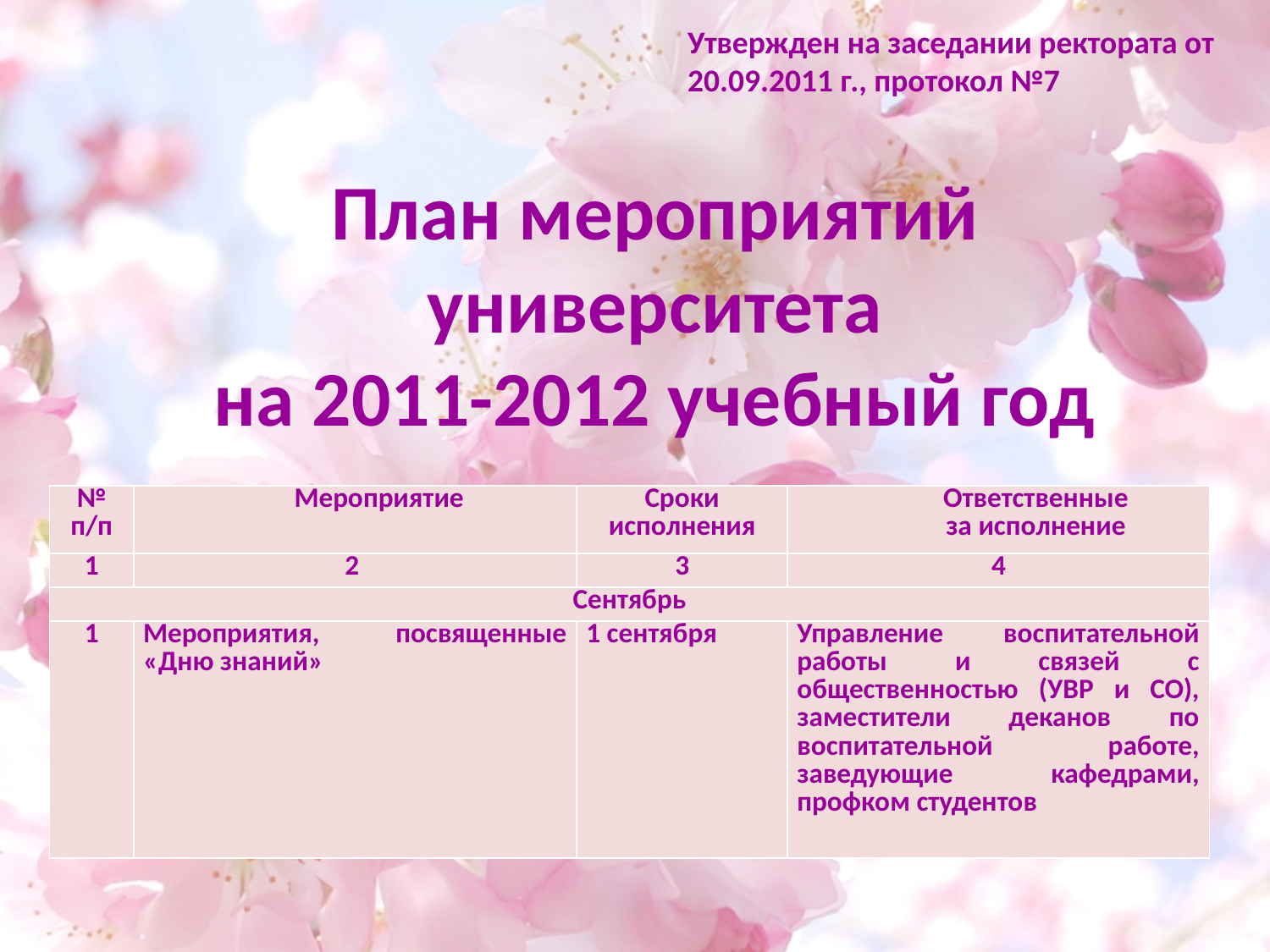

Утвержден на заседании ректората от 20.09.2011 г., протокол №7
План мероприятий университета
на 2011-2012 учебный год
| № п/п | Мероприятие | Сроки исполнения | Ответственные за исполнение |
| --- | --- | --- | --- |
| 1 | 2 | 3 | 4 |
| Сентябрь |  |  |  |
| 1 | Мероприятия, посвященные «Дню знаний» | 1 сентября | Управление воспитательной работы и связей с общественностью (УВР и СО), заместители деканов по воспитательной работе, заведующие кафедрами, профком студентов |